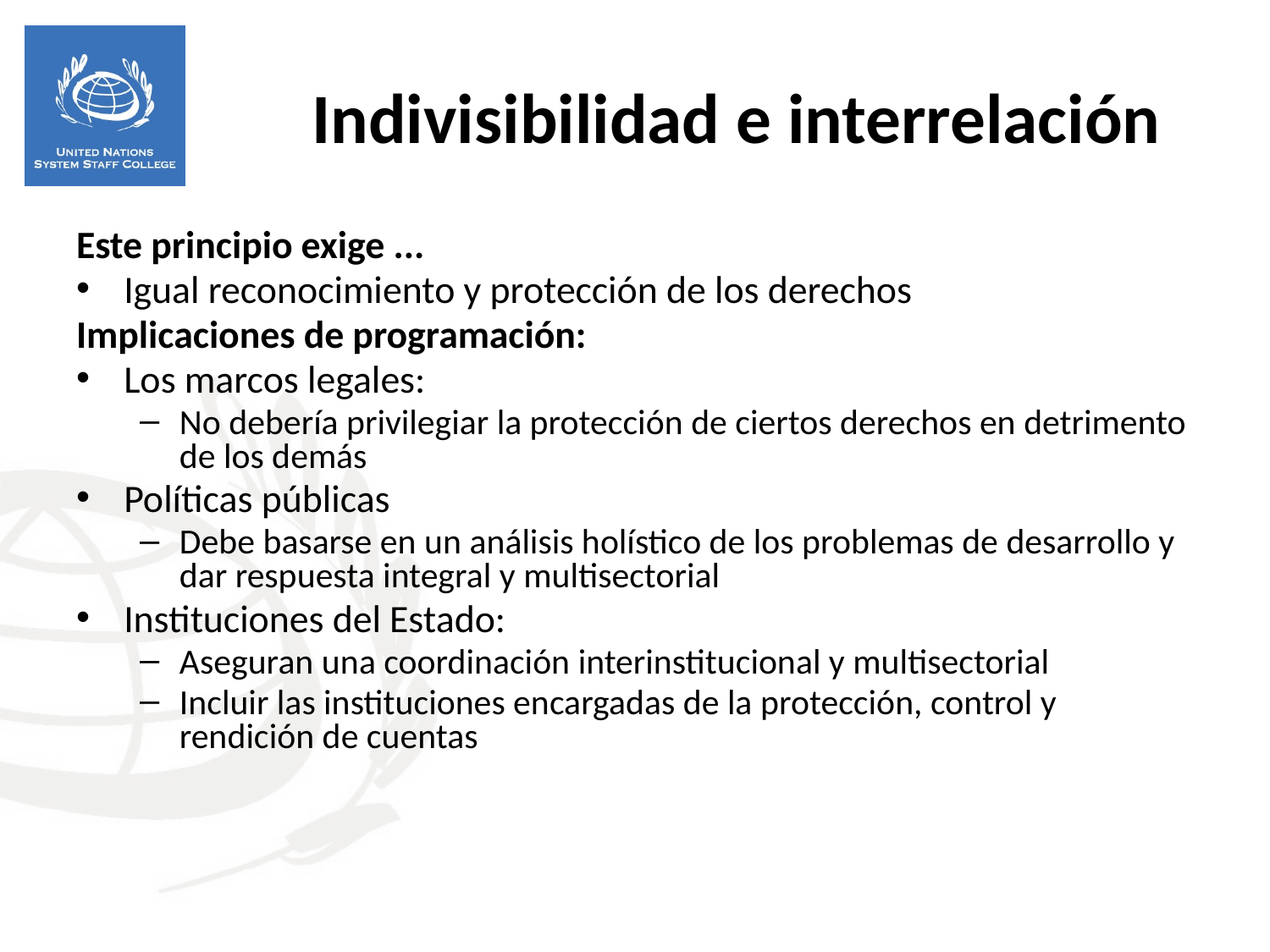

Este principio exige ...
Igual reconocimiento y protección de los derechos
Implicaciones de programación:
Los marcos legales:
No debería privilegiar la protección de ciertos derechos en detrimento de los demás
Políticas públicas
Debe basarse en un análisis holístico de los problemas de desarrollo y dar respuesta integral y multisectorial
Instituciones del Estado:
Aseguran una coordinación interinstitucional y multisectorial
Incluir las instituciones encargadas de la protección, control y rendición de cuentas
Indivisibilidad e interrelación